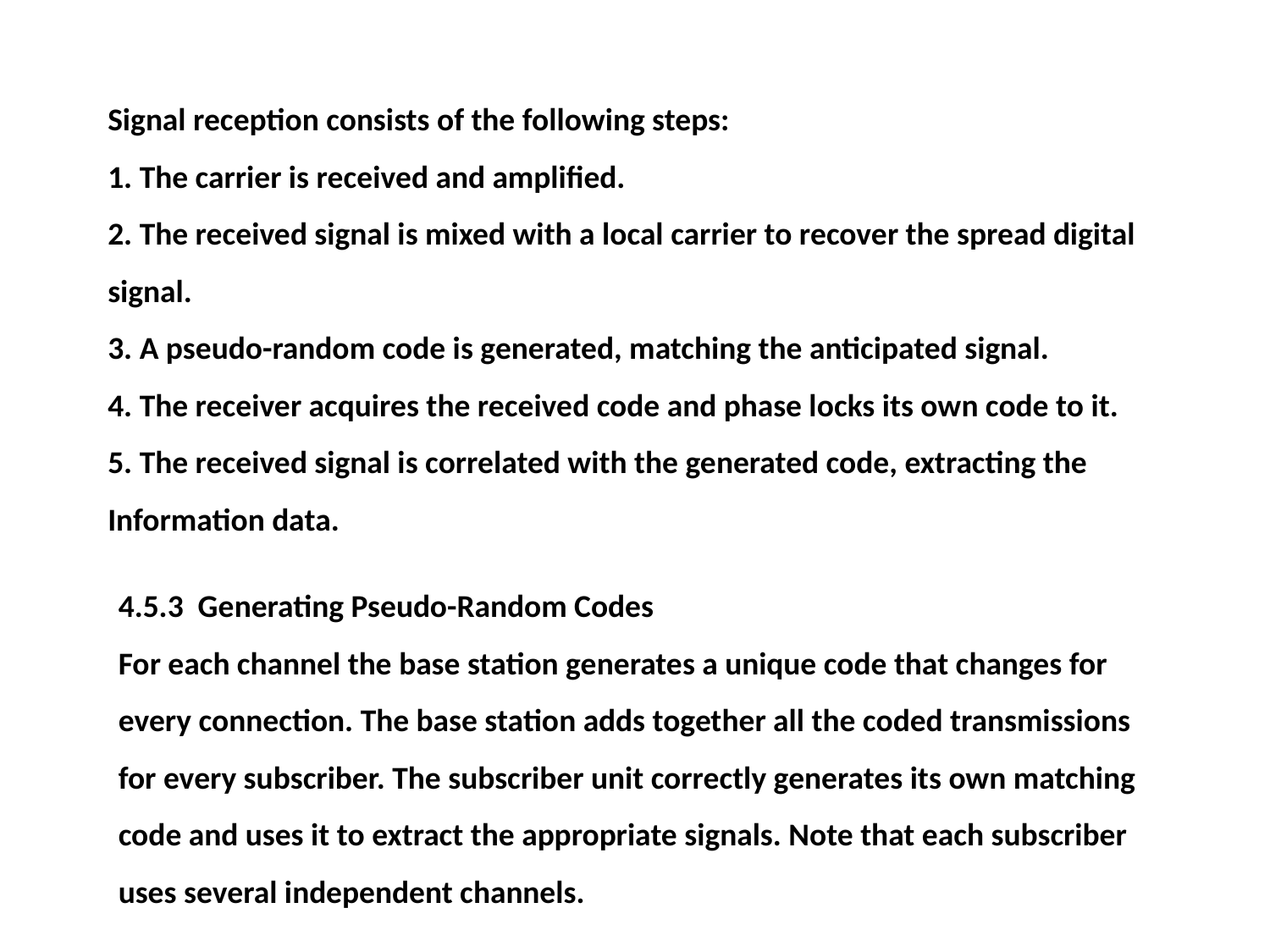

Signal reception consists of the following steps:
1. The carrier is received and amplified.
2. The received signal is mixed with a local carrier to recover the spread digital signal.
3. A pseudo-random code is generated, matching the anticipated signal.
4. The receiver acquires the received code and phase locks its own code to it.
5. The received signal is correlated with the generated code, extracting the Information data.
4.5.3  Generating Pseudo-Random Codes
For each channel the base station generates a unique code that changes for every connection. The base station adds together all the coded transmissions for every subscriber. The subscriber unit correctly generates its own matching code and uses it to extract the appropriate signals. Note that each subscriber uses several independent channels.